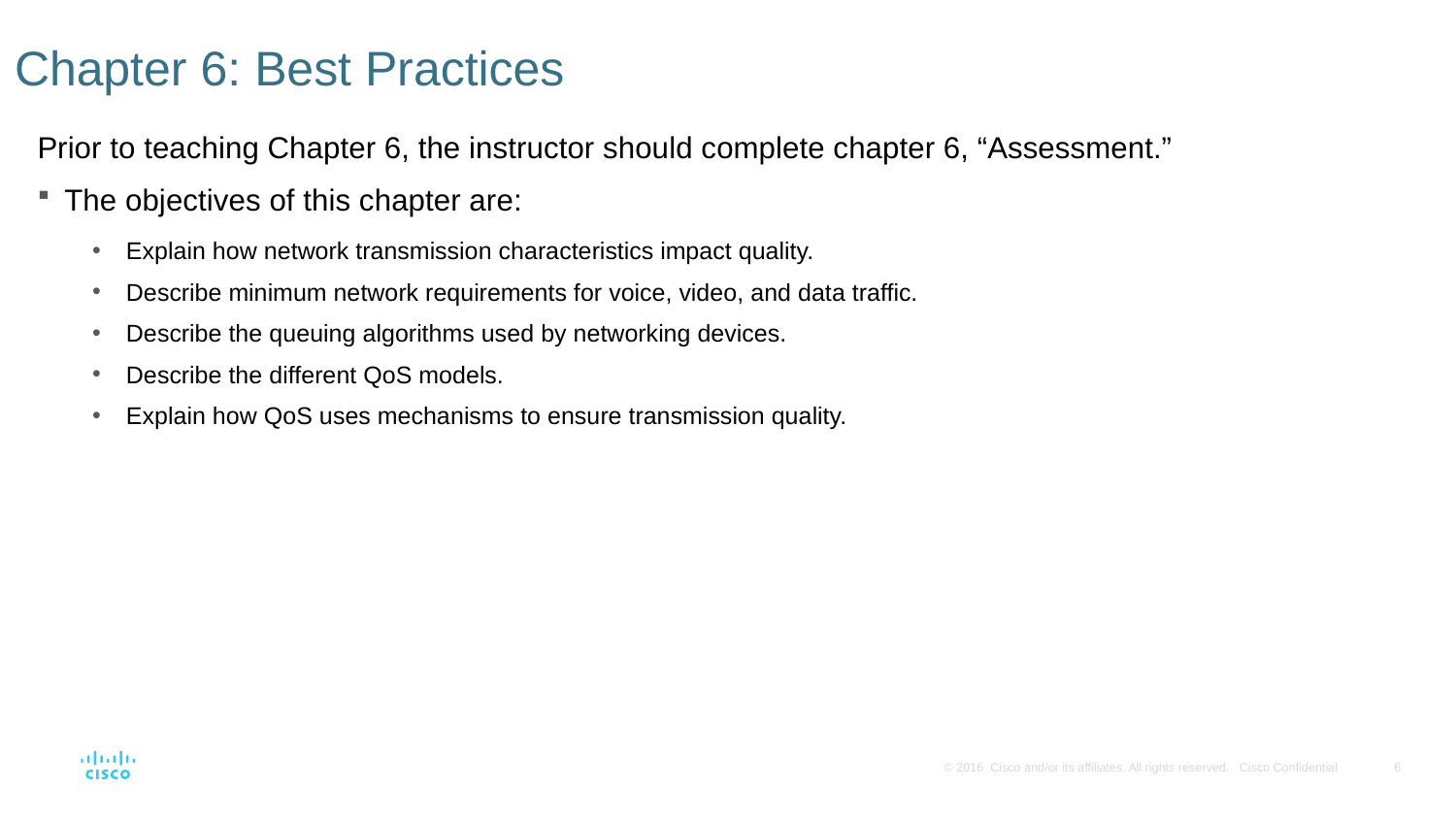

# Chapter 6: Best Practices
Prior to teaching Chapter 6, the instructor should complete chapter 6, “Assessment.”
The objectives of this chapter are:
Explain how network transmission characteristics impact quality.
Describe minimum network requirements for voice, video, and data traffic.
Describe the queuing algorithms used by networking devices.
Describe the different QoS models.
Explain how QoS uses mechanisms to ensure transmission quality.